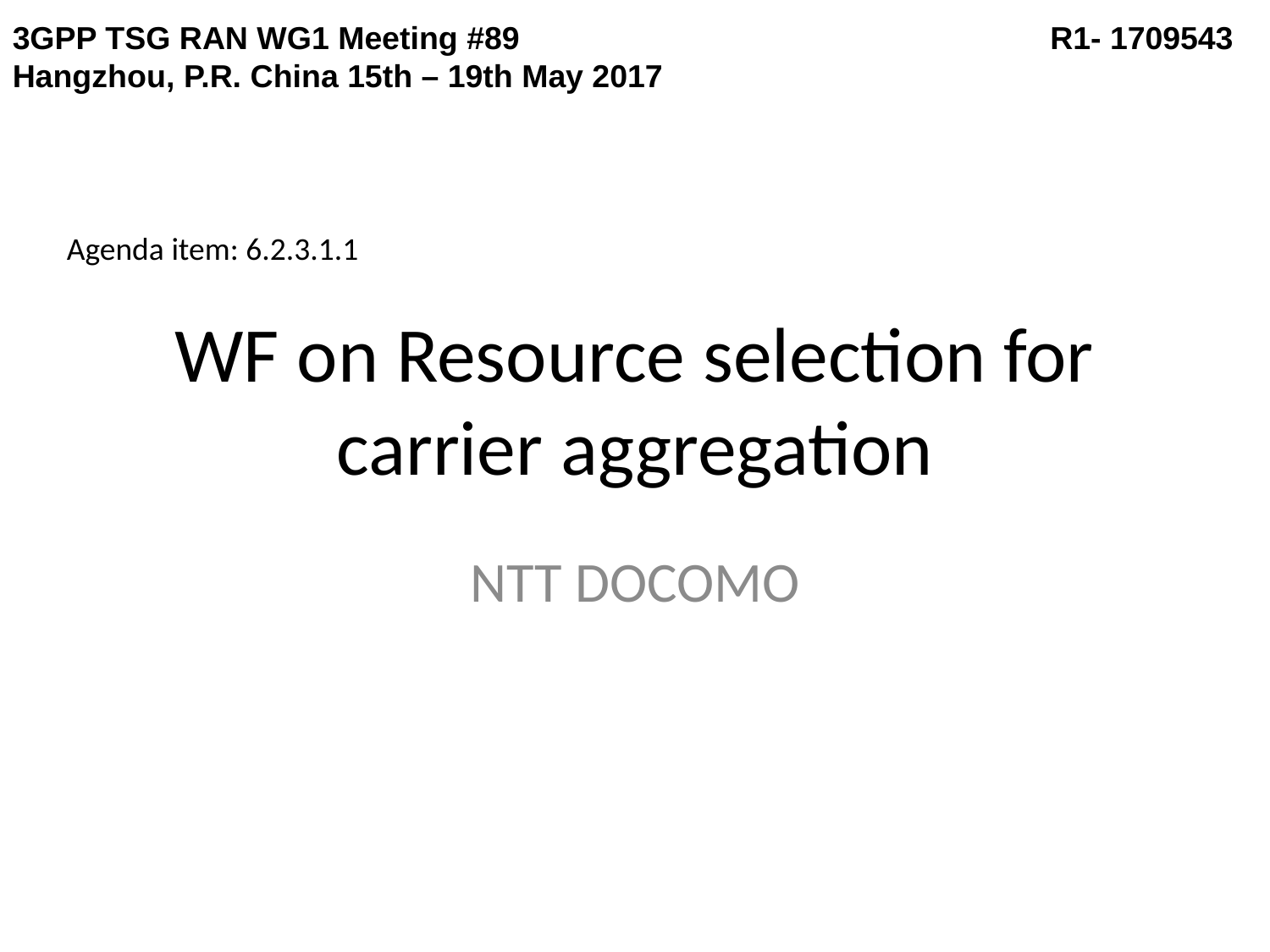

3GPP TSG RAN WG1 Meeting #89	R1- 1709543
Hangzhou, P.R. China 15th – 19th May 2017
Agenda item: 6.2.3.1.1
# WF on Resource selection for carrier aggregation
NTT DOCOMO